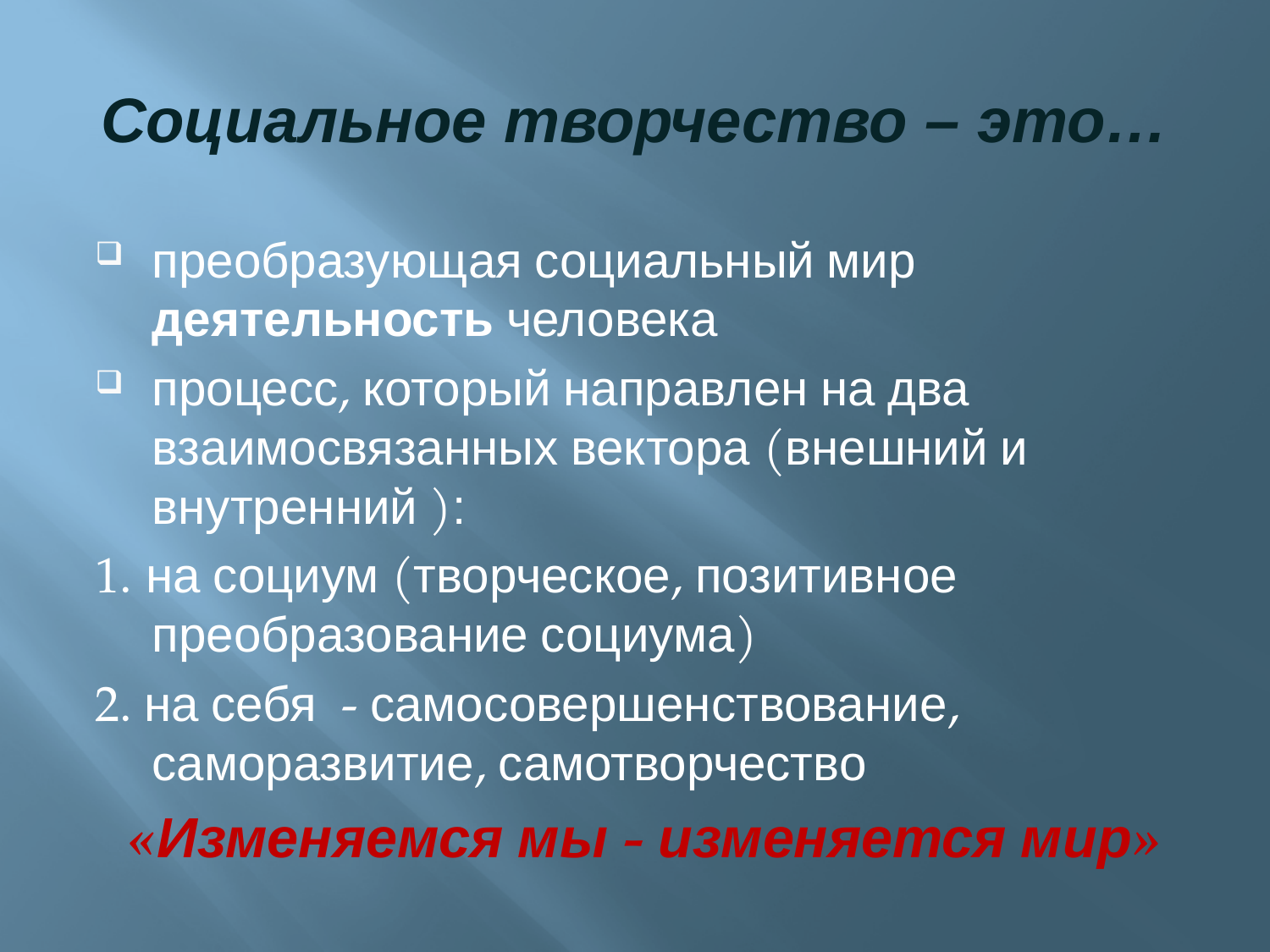

# Социальное творчество – это…
преобразующая социальный мир деятельность человека
процесс, который направлен на два взаимосвязанных вектора (внешний и внутренний ):
1. на социум (творческое, позитивное преобразование социума)
2. на себя  - самосовершенствование, саморазвитие, самотворчество
«Изменяемся мы - изменяется мир»